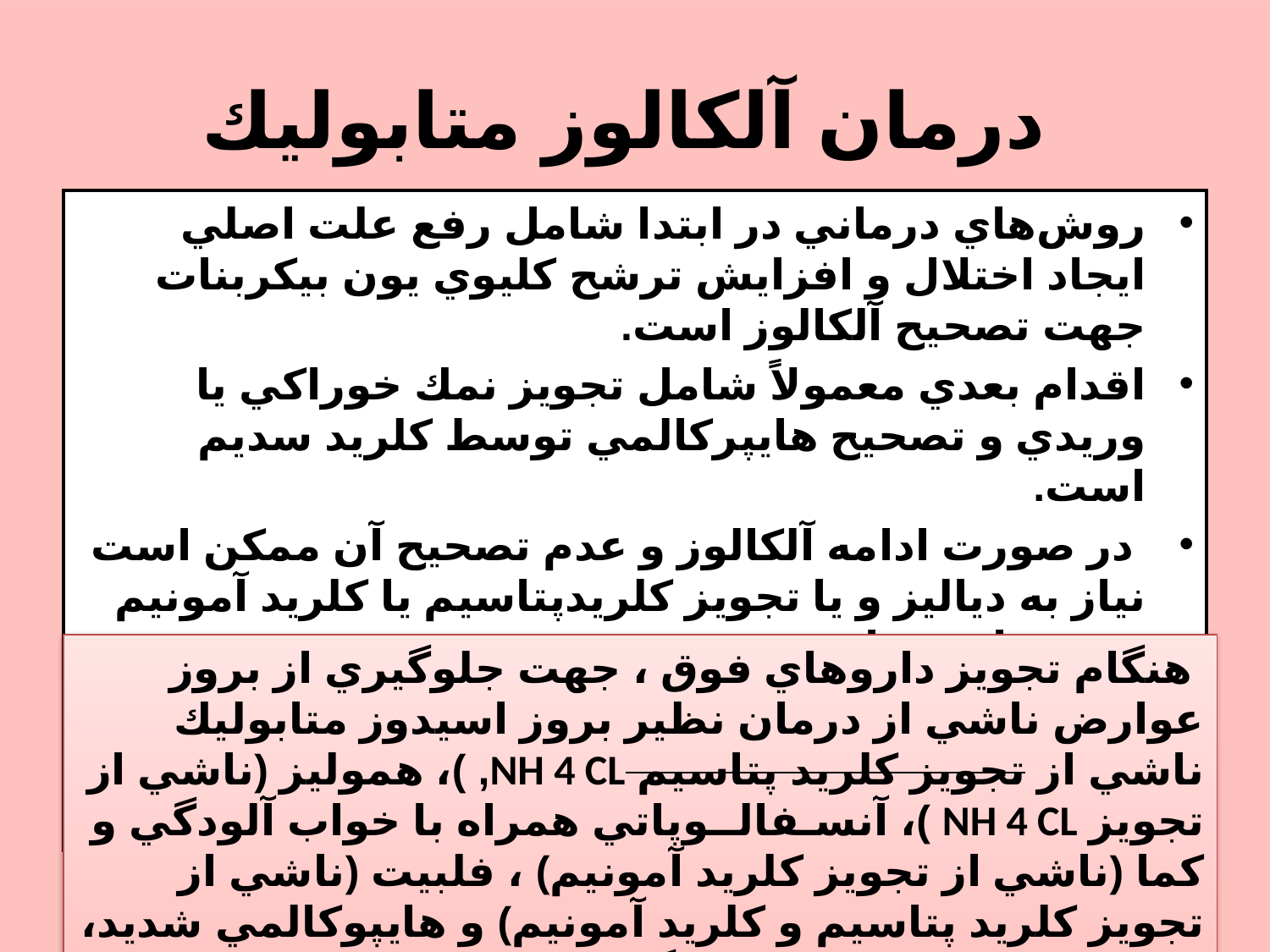

# درمان آلكالوز متابوليك
روش‌هاي درماني در ابتدا شامل رفع علت اصلي ايجاد اختلال و افزايش ترشح كليوي يون بيكربنات جهت تصحيح آلكالوز است.
اقدام بعدي معمولاً شامل تجويز نمك خوراكي يا وريدي و تصحيح هايپركالمي توسط كلريد سديم است.
 در صورت ادامه آلكالوز و عدم تصحيح آن ممكن است نياز به دياليز و يا تجويز كلريدپتاسيم يا كلريد آمونيم وجود داشته باشد.
ممكن است براي افزايش دفع كليوي يون بيكربنات از استازولاميد استفاده شود.

 هنگام تجويز داروهاي فوق ، جهت جلوگيري از بروز عوارض ناشي از درمان نظير بروز اسيدوز متابوليك ناشي از تجويز كلريد پتاسيم NH 4 CL, )، هموليز (ناشي از تجويز NH 4 CL )، آنسـفالــوپاتي همراه با خواب آلودگي و كما (ناشي از تجويز كلريد آمونيم) ، فلبيت (ناشي از تجويز كلريد پتاسيم و كلريد آمونيم) و هايپوكالمي شديد، بايد بيمار را تحت مانيتورينگ مداوم و دقيق قرار داد.